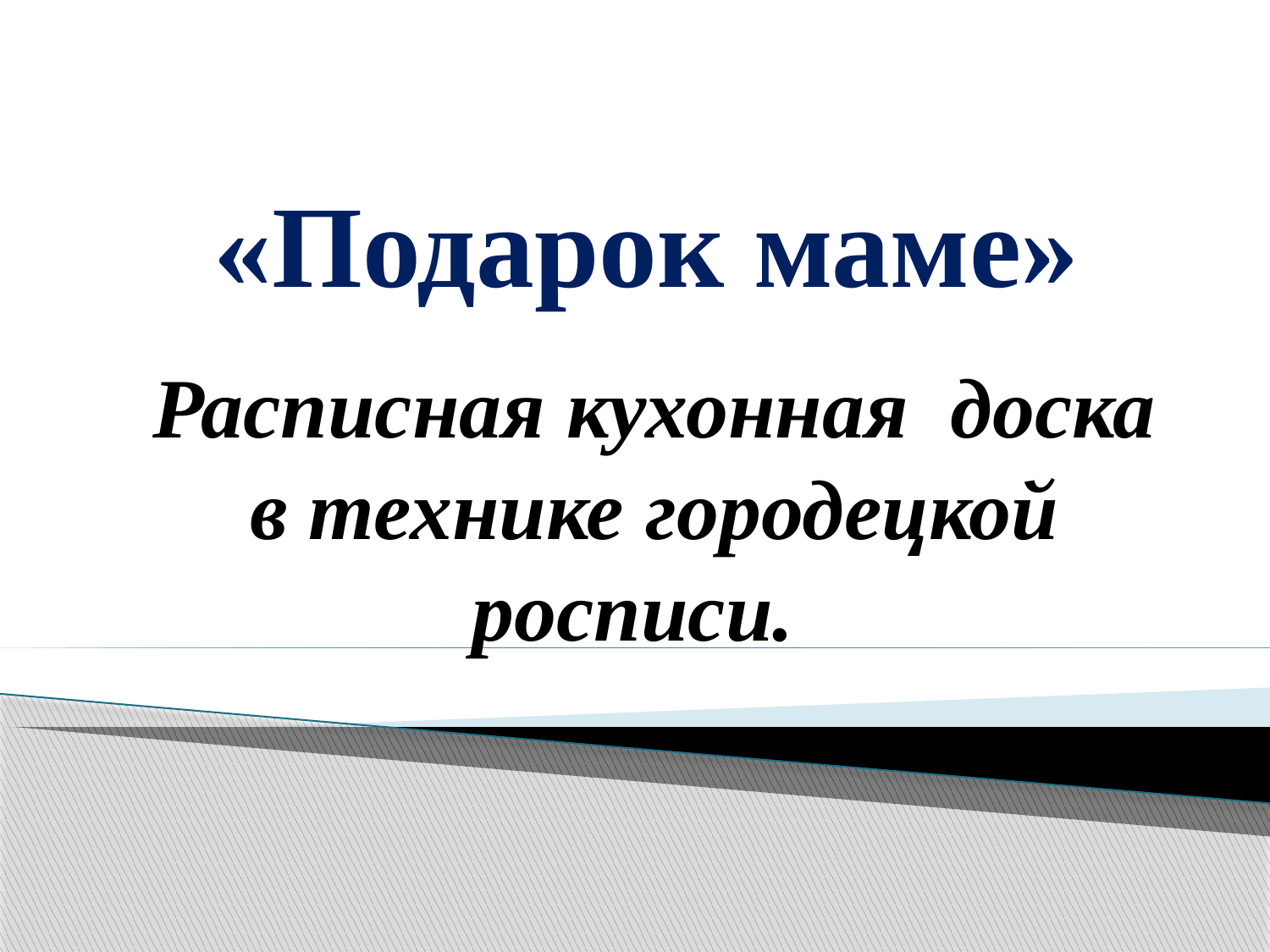

# «Подарок маме»
Расписная кухонная  доска в технике городецкой росписи.